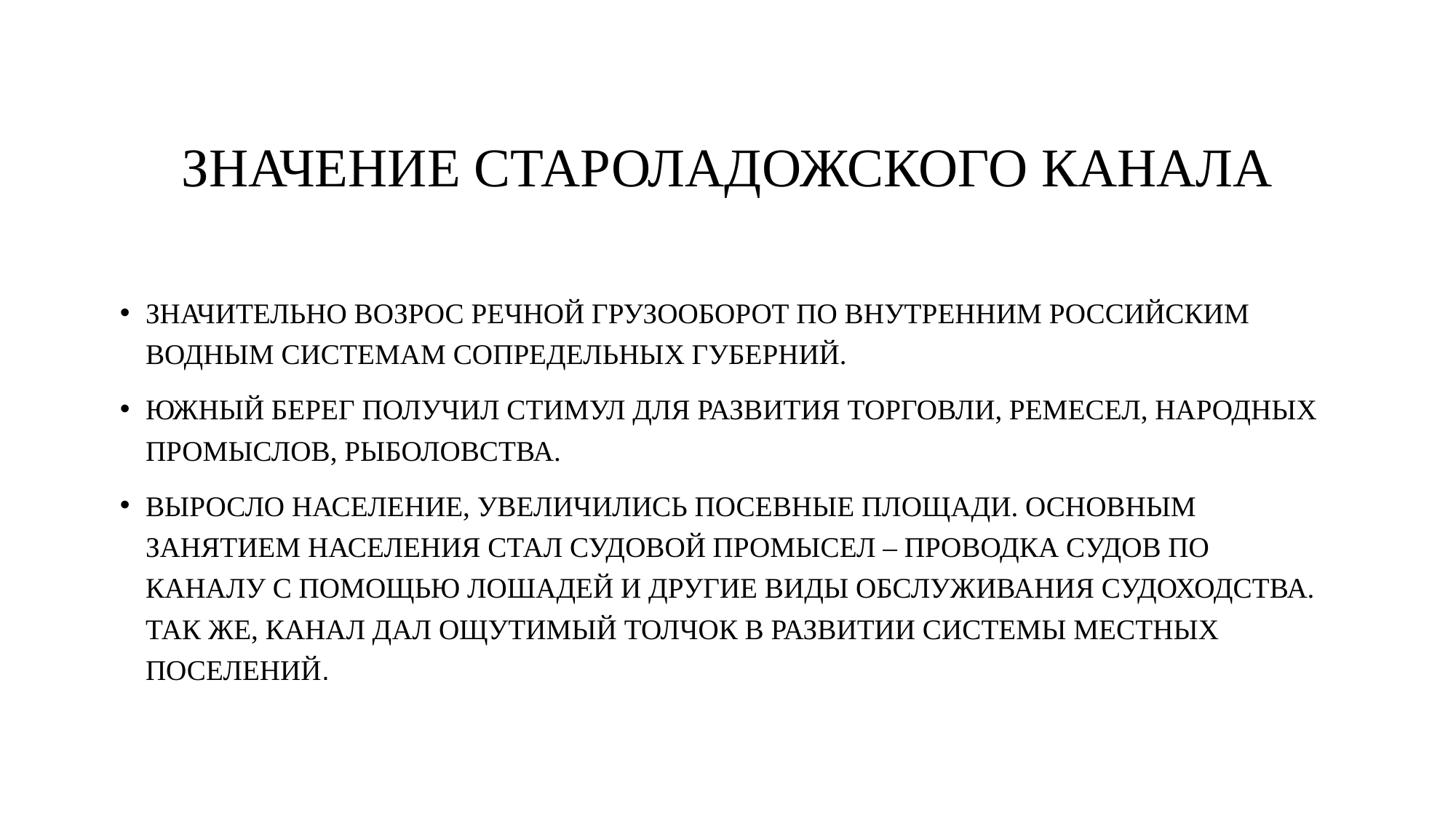

# Значение староладожского канала
Значительно возрос речной грузооборот по внутренним российским водным системам сопредельных губерний.
Южный берег получил стимул для развития торговли, ремесел, народных промыслов, рыболовства.
Выросло население, увеличились посевные площади. Основным занятием населения стал судовой промысел – проводка судов по каналу с помощью лошадей и другие виды обслуживания судоходства. Так же, канал дал ощутимый толчок в развитии системы местных поселений.